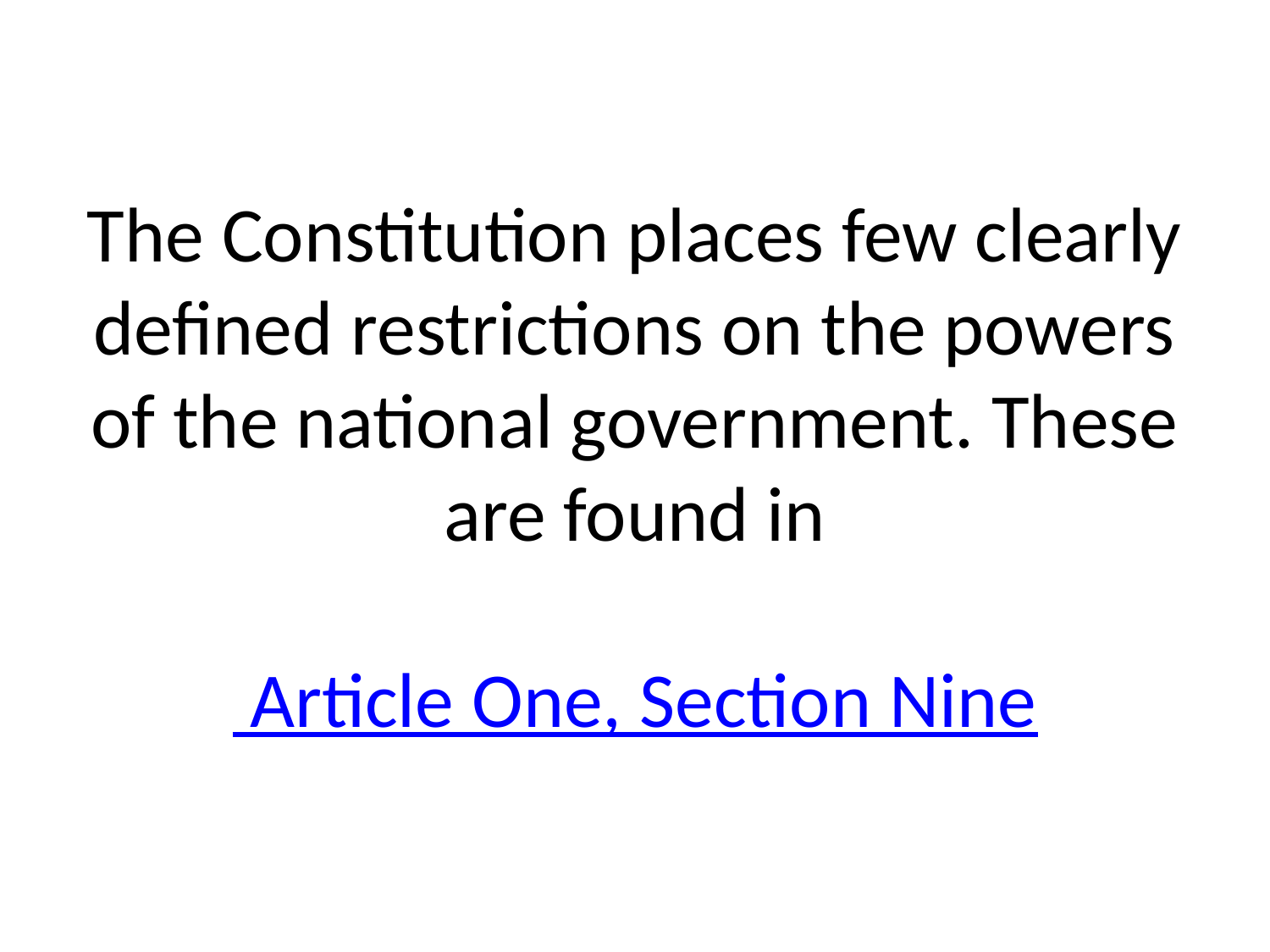

# The Constitution places few clearly defined restrictions on the powers of the national government. These are found in Article One, Section Nine